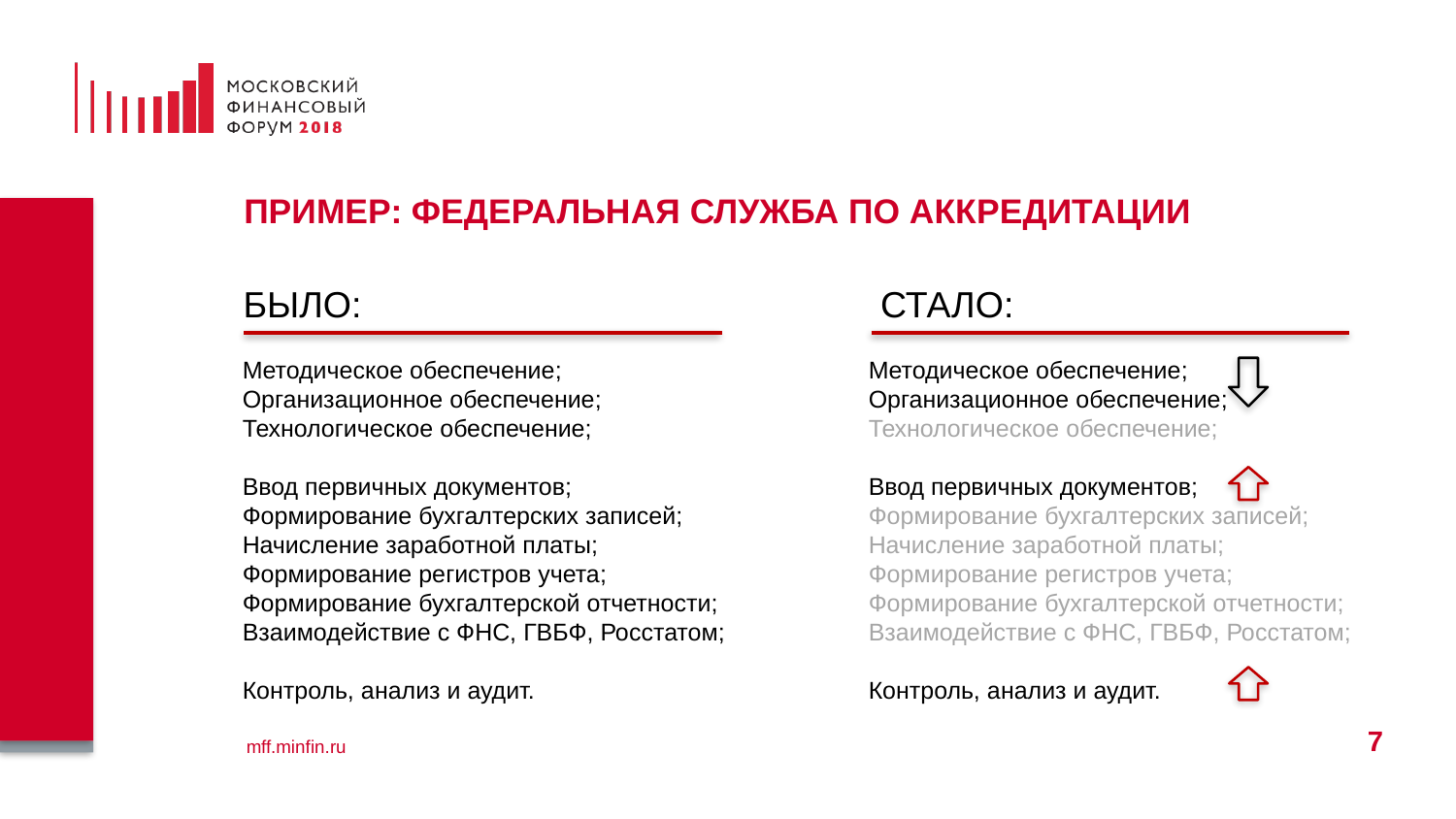

Пример: федеральная служба по аккредитации
БЫЛО:
СТАЛО:
Методическое обеспечение;
Организационное обеспечение;
Технологическое обеспечение;

Ввод первичных документов;
Формирование бухгалтерских записей;
Начисление заработной платы;
Формирование регистров учета;
Формирование бухгалтерской отчетности;
Взаимодействие с ФНС, ГВБФ, Росстатом;

Контроль, анализ и аудит.
Методическое обеспечение;
Организационное обеспечение;
Технологическое обеспечение;

Ввод первичных документов;
Формирование бухгалтерских записей;
Начисление заработной платы;
Формирование регистров учета;
Формирование бухгалтерской отчетности;
Взаимодействие с ФНС, ГВБФ, Росстатом;

Контроль, анализ и аудит.

7